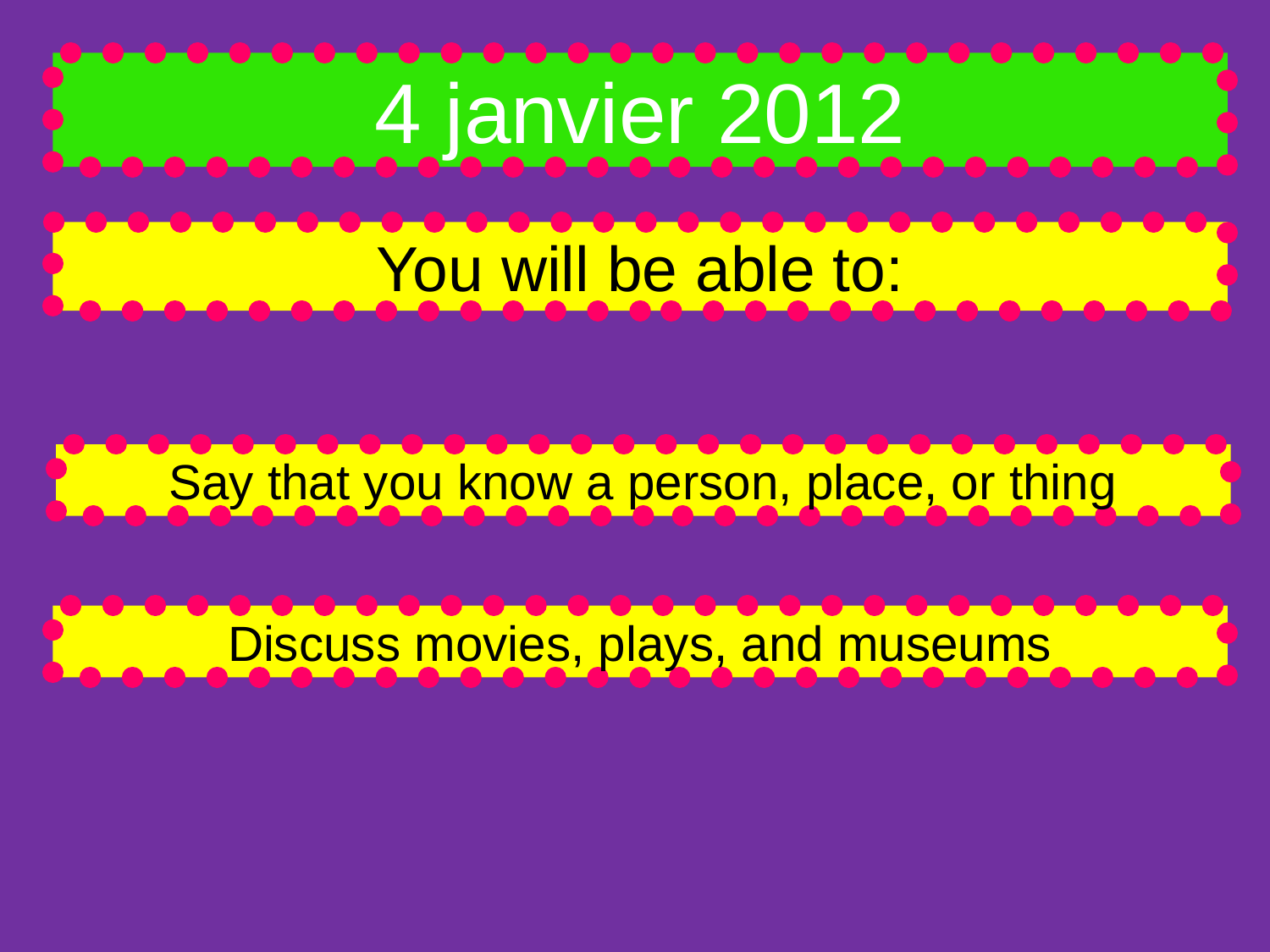

4 janvier 2012
You will be able to:
Say that you know a person, place, or thing
Discuss movies, plays, and museums